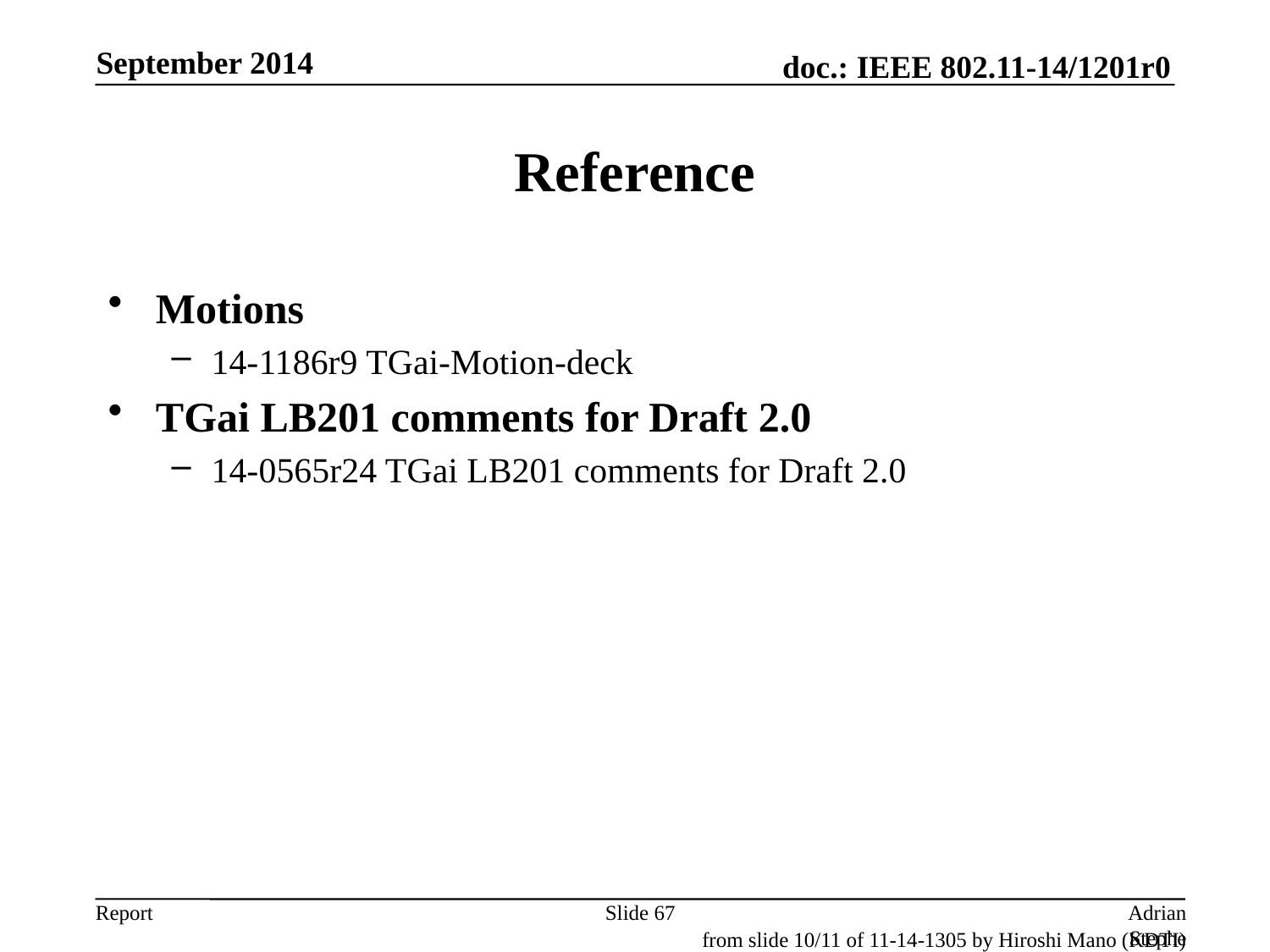

September 2014
# Reference
Motions
14-1186r9 TGai-Motion-deck
TGai LB201 comments for Draft 2.0
14-0565r24 TGai LB201 comments for Draft 2.0

Slide 67
Adrian Stephens, Intel Corporation
from slide 10/11 of 11-14-1305 by Hiroshi Mano (KDTI)